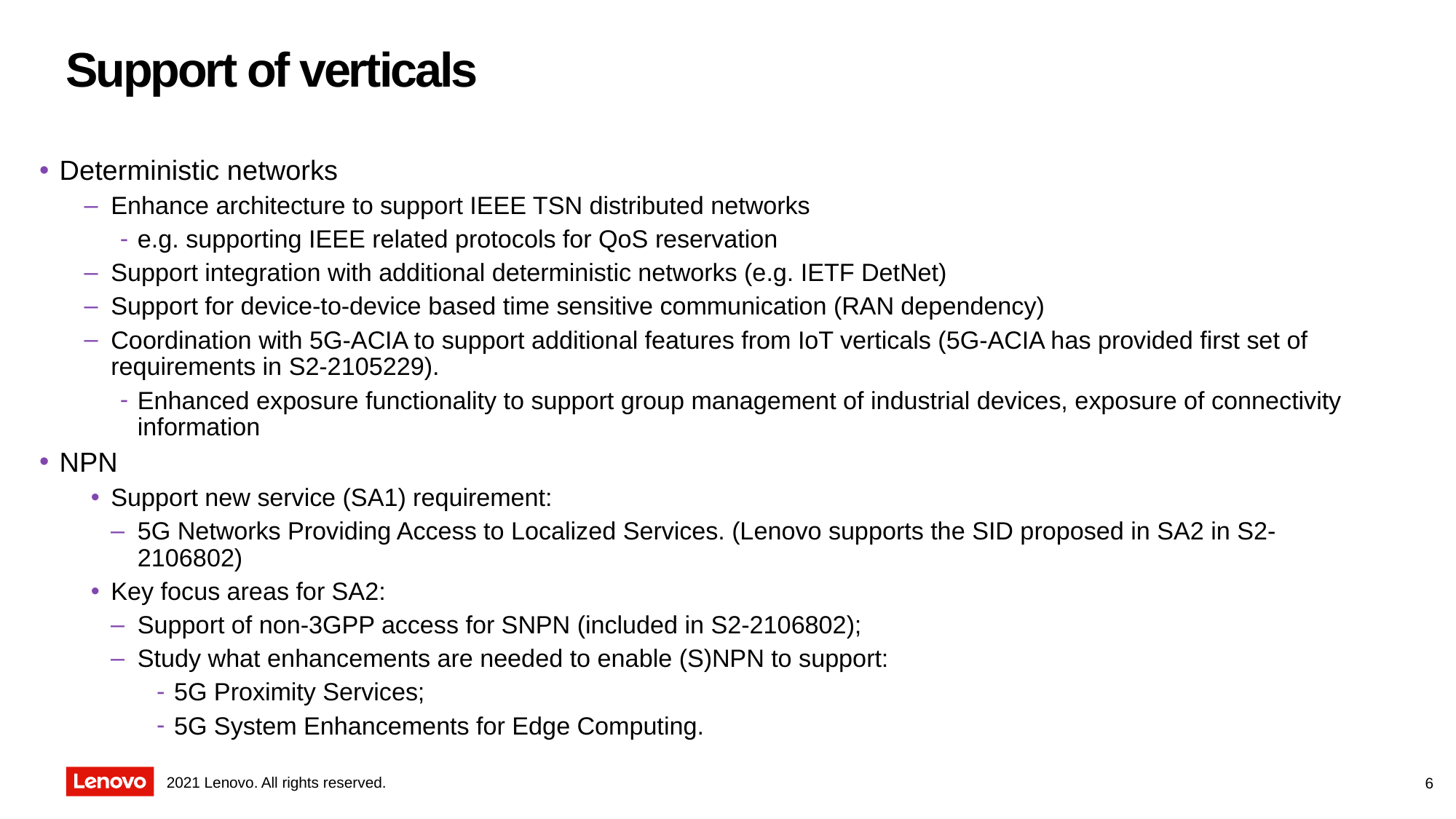

# Support of verticals
Deterministic networks
Enhance architecture to support IEEE TSN distributed networks
e.g. supporting IEEE related protocols for QoS reservation
Support integration with additional deterministic networks (e.g. IETF DetNet)
Support for device-to-device based time sensitive communication (RAN dependency)
Coordination with 5G-ACIA to support additional features from IoT verticals (5G-ACIA has provided first set of requirements in S2-2105229).
Enhanced exposure functionality to support group management of industrial devices, exposure of connectivity information
NPN
Support new service (SA1) requirement:
5G Networks Providing Access to Localized Services. (Lenovo supports the SID proposed in SA2 in S2-2106802)
Key focus areas for SA2:
Support of non-3GPP access for SNPN (included in S2-2106802);
Study what enhancements are needed to enable (S)NPN to support:
5G Proximity Services;
5G System Enhancements for Edge Computing.

6